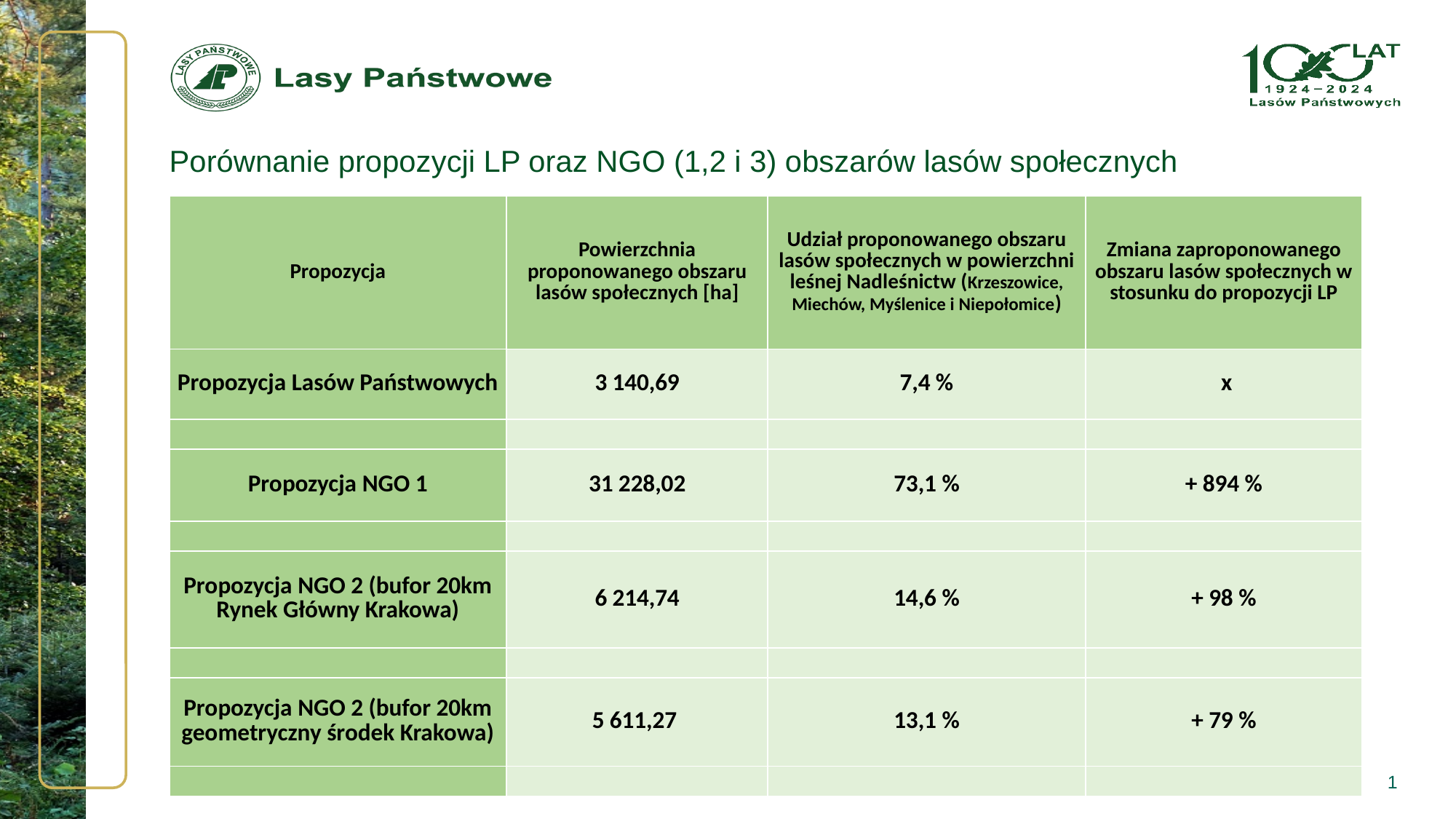

# Porównanie propozycji LP oraz NGO (1,2 i 3) obszarów lasów społecznych
| Propozycja | Powierzchnia proponowanego obszaru lasów społecznych [ha] | Udział proponowanego obszaru lasów społecznych w powierzchni leśnej Nadleśnictw (Krzeszowice, Miechów, Myślenice i Niepołomice) | Zmiana zaproponowanego obszaru lasów społecznych w stosunku do propozycji LP |
| --- | --- | --- | --- |
| Propozycja Lasów Państwowych | 3 140,69 | 7,4 % | x |
|  |  |  |  |
| Propozycja NGO 1 | 31 228,02 | 73,1 % | + 894 % |
|  |  |  |  |
| Propozycja NGO 2 (bufor 20km Rynek Główny Krakowa) | 6 214,74 | 14,6 % | + 98 % |
|  |  |  |  |
| Propozycja NGO 2 (bufor 20km geometryczny środek Krakowa) | 5 611,27 | 13,1 % | + 79 % |
|  |  |  |  |